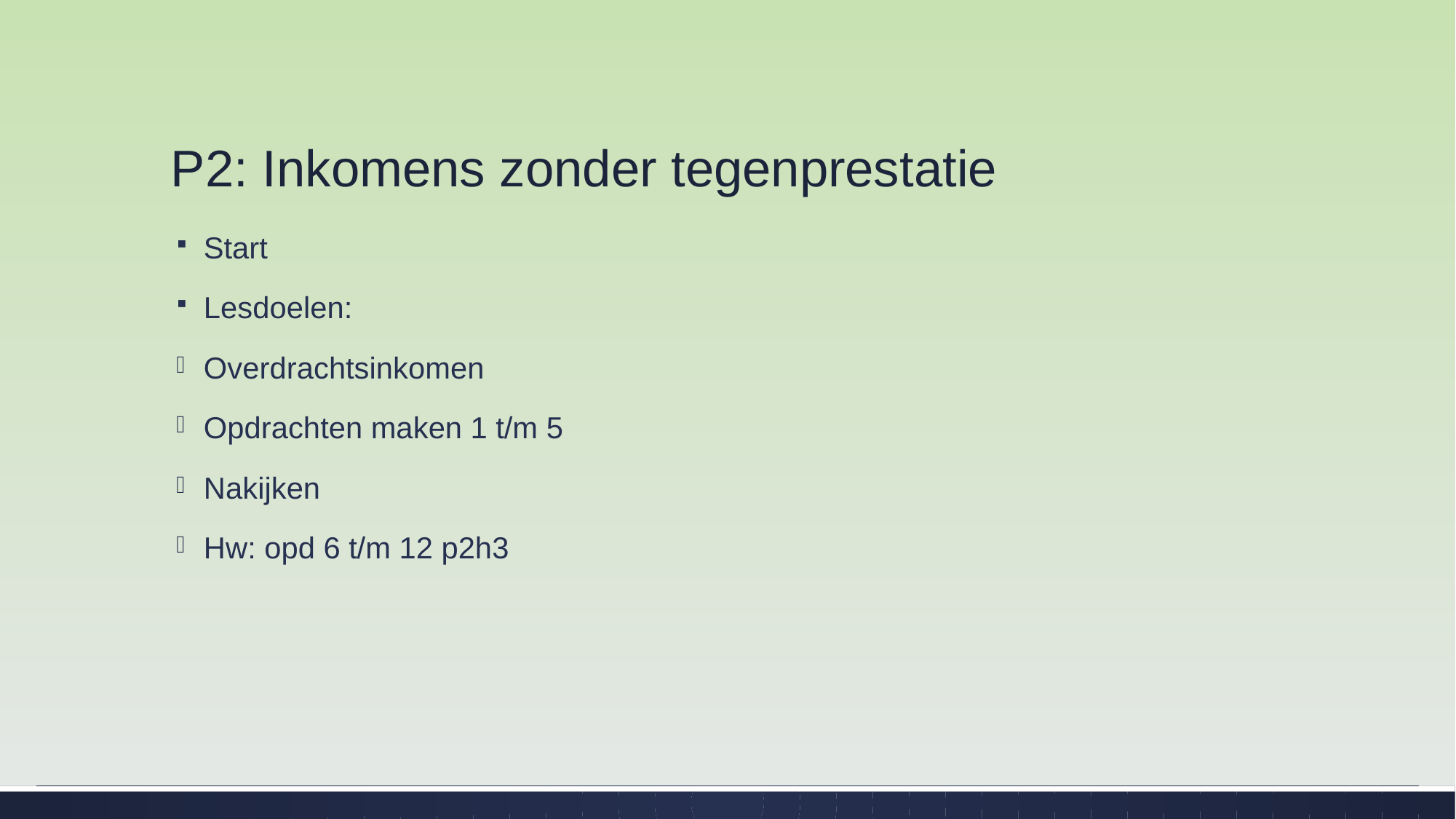

# P2: Inkomens zonder tegenprestatie
Start
Lesdoelen:
Overdrachtsinkomen
Opdrachten maken 1 t/m 5
Nakijken
Hw: opd 6 t/m 12 p2h3